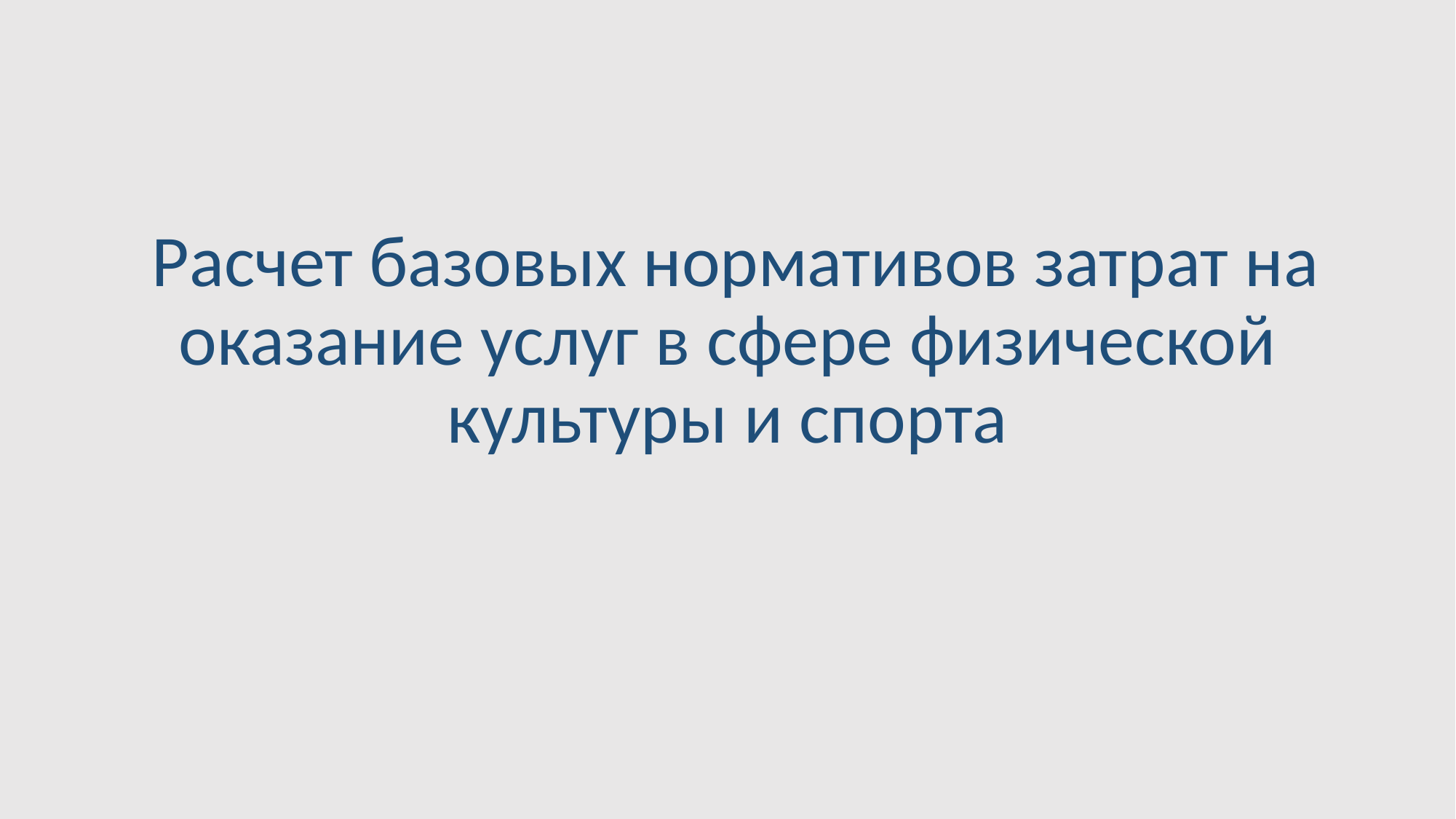

Расчет базовых нормативов затрат на оказание услуг в сфере физической культуры и спорта